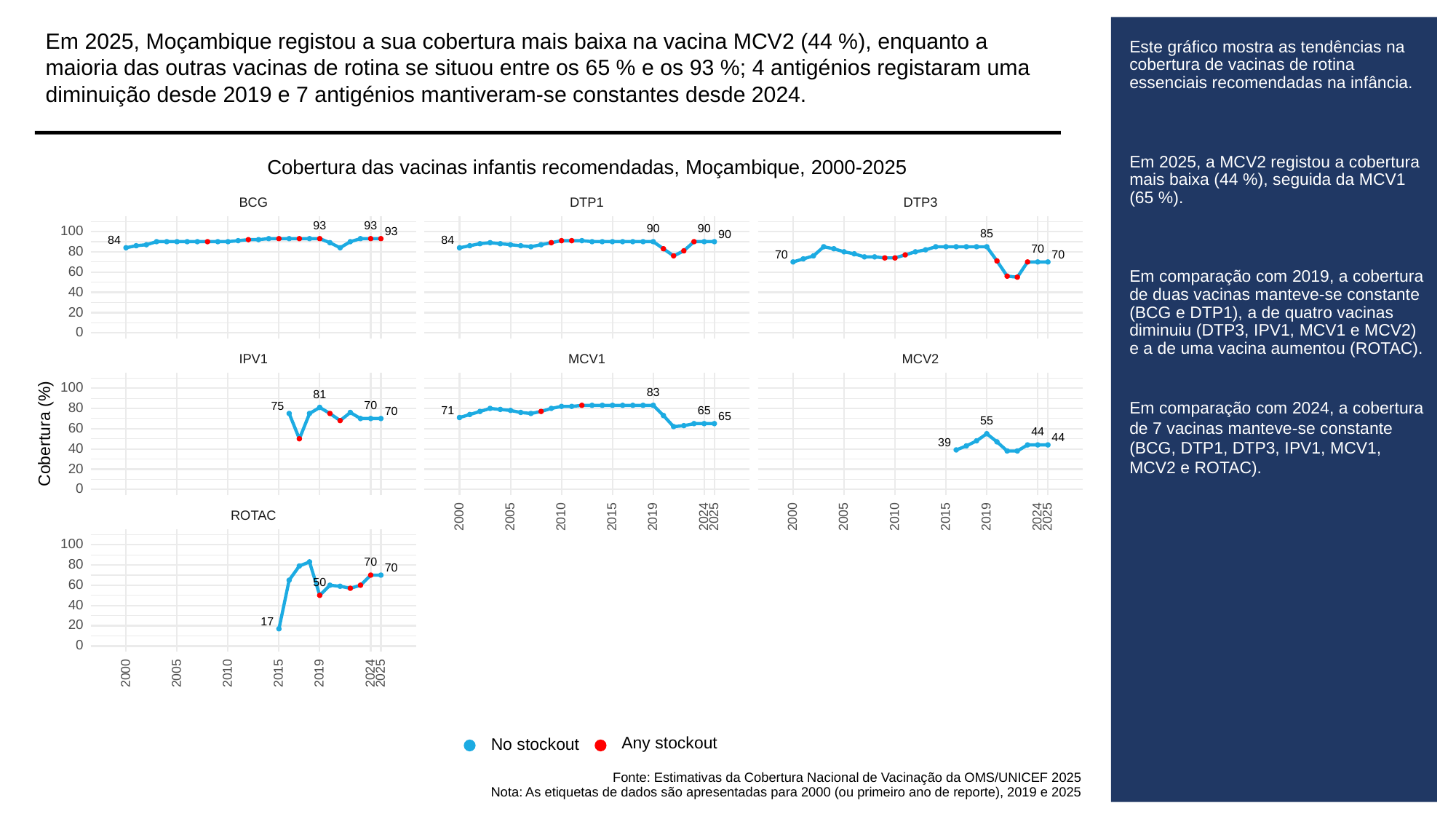

Em 2025, Moçambique registou a sua cobertura mais baixa na vacina MCV2 (44 %), enquanto a maioria das outras vacinas de rotina se situou entre os 65 % e os 93 %; 4 antigénios registaram uma diminuição desde 2019 e 7 antigénios mantiveram-se constantes desde 2024.
# Este gráfico mostra as tendências na cobertura de vacinas de rotina essenciais recomendadas na infância.

Em 2025, a MCV2 registou a cobertura mais baixa (44 %), seguida da MCV1 (65 %).

Em comparação com 2019, a cobertura de duas vacinas manteve-se constante (BCG e DTP1), a de quatro vacinas diminuiu (DTP3, IPV1, MCV1 e MCV2) e a de uma vacina aumentou (ROTAC).

Em comparação com 2024, a cobertura de 7 vacinas manteve-se constante (BCG, DTP1, DTP3, IPV1, MCV1, MCV2 e ROTAC).

Cobertura das vacinas infantis recomendadas, Moçambique, 2000-2025
BCG
DTP3
DTP1

93
93
90
90
100
93
85
90

84
84

70

80

70
70

60

40

20

0

MCV1
MCV2
IPV1

100

83
81

70
75

80

71
65

70

65

55

60

Cobertura (%)
44

44

39

40

20

0

ROTAC
2000
2005
2010
2015
2019
2024
2025
2000
2005
2010
2015
2019
2024
2025

100

70

80

70

50
60

40

17
20

0

2000
2005
2010
2015
2019
2024
2025
Any stockout
No stockout

Fonte: Estimativas da Cobertura Nacional de Vacinação da OMS/UNICEF 2025
Nota: As etiquetas de dados são apresentadas para 2000 (ou primeiro ano de reporte), 2019 e 2025